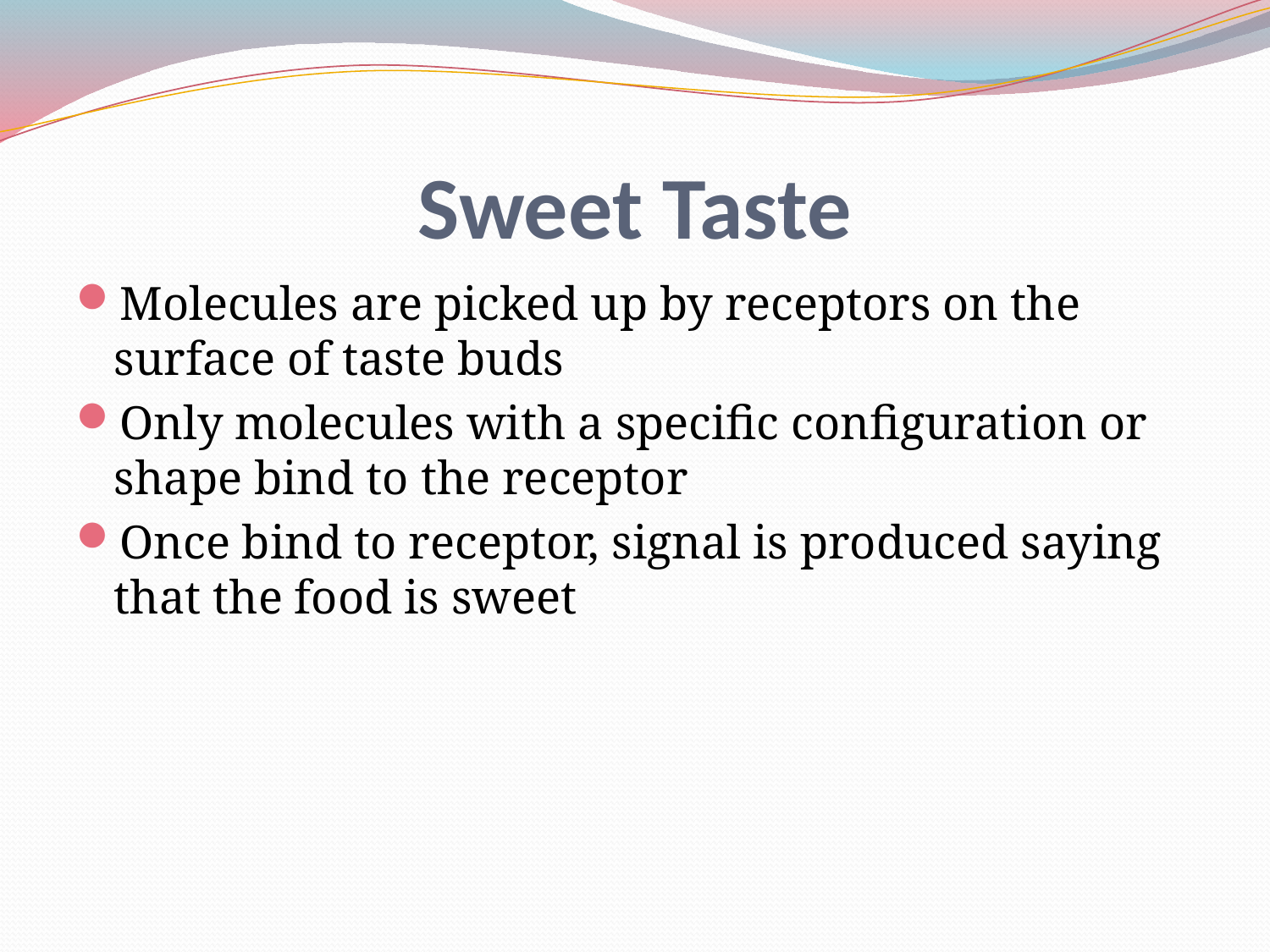

# Sweet Taste
Molecules are picked up by receptors on the surface of taste buds
Only molecules with a specific configuration or shape bind to the receptor
Once bind to receptor, signal is produced saying that the food is sweet